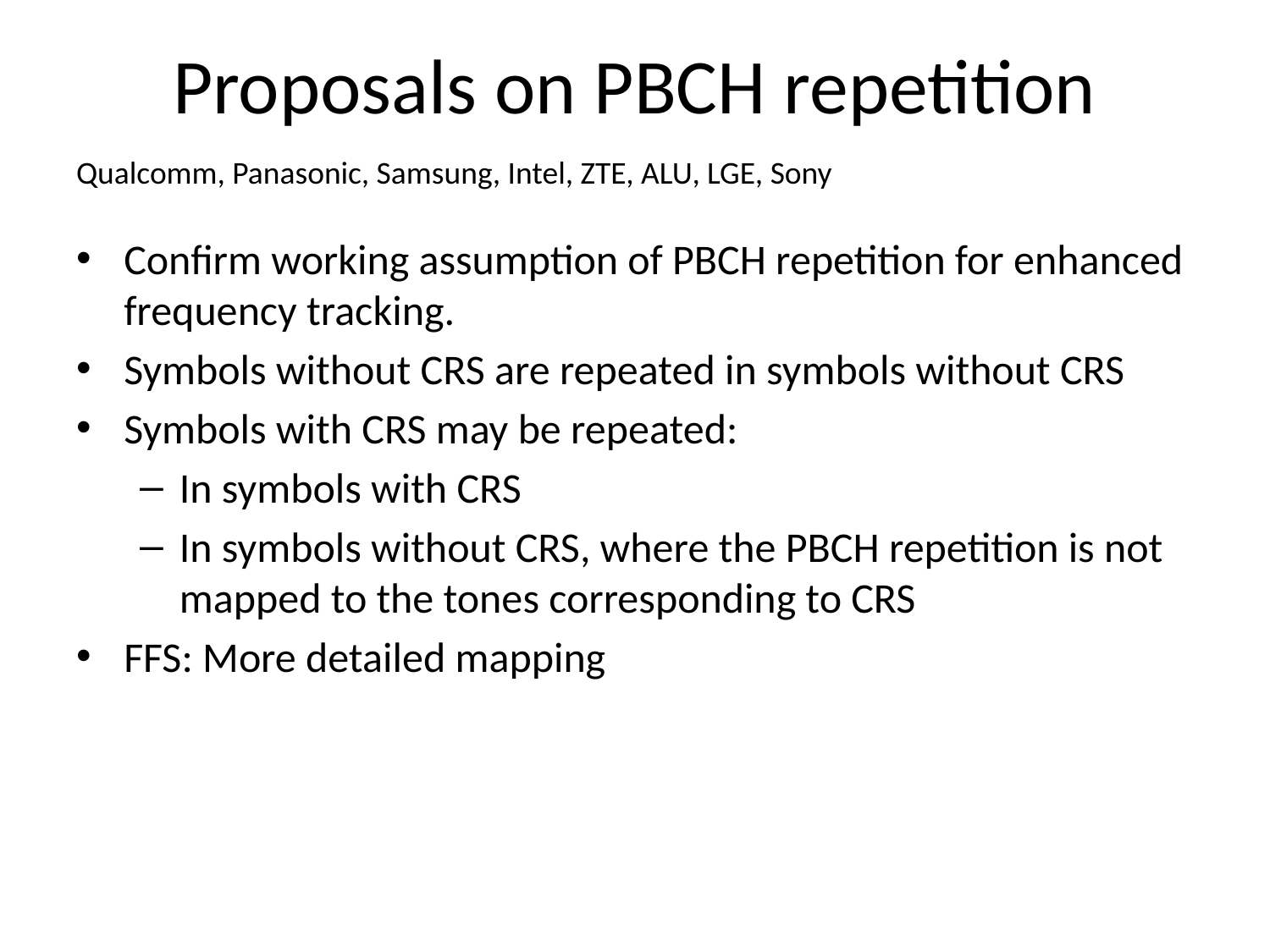

# Proposals on PBCH repetition
Qualcomm, Panasonic, Samsung, Intel, ZTE, ALU, LGE, Sony
Confirm working assumption of PBCH repetition for enhanced frequency tracking.
Symbols without CRS are repeated in symbols without CRS
Symbols with CRS may be repeated:
In symbols with CRS
In symbols without CRS, where the PBCH repetition is not mapped to the tones corresponding to CRS
FFS: More detailed mapping